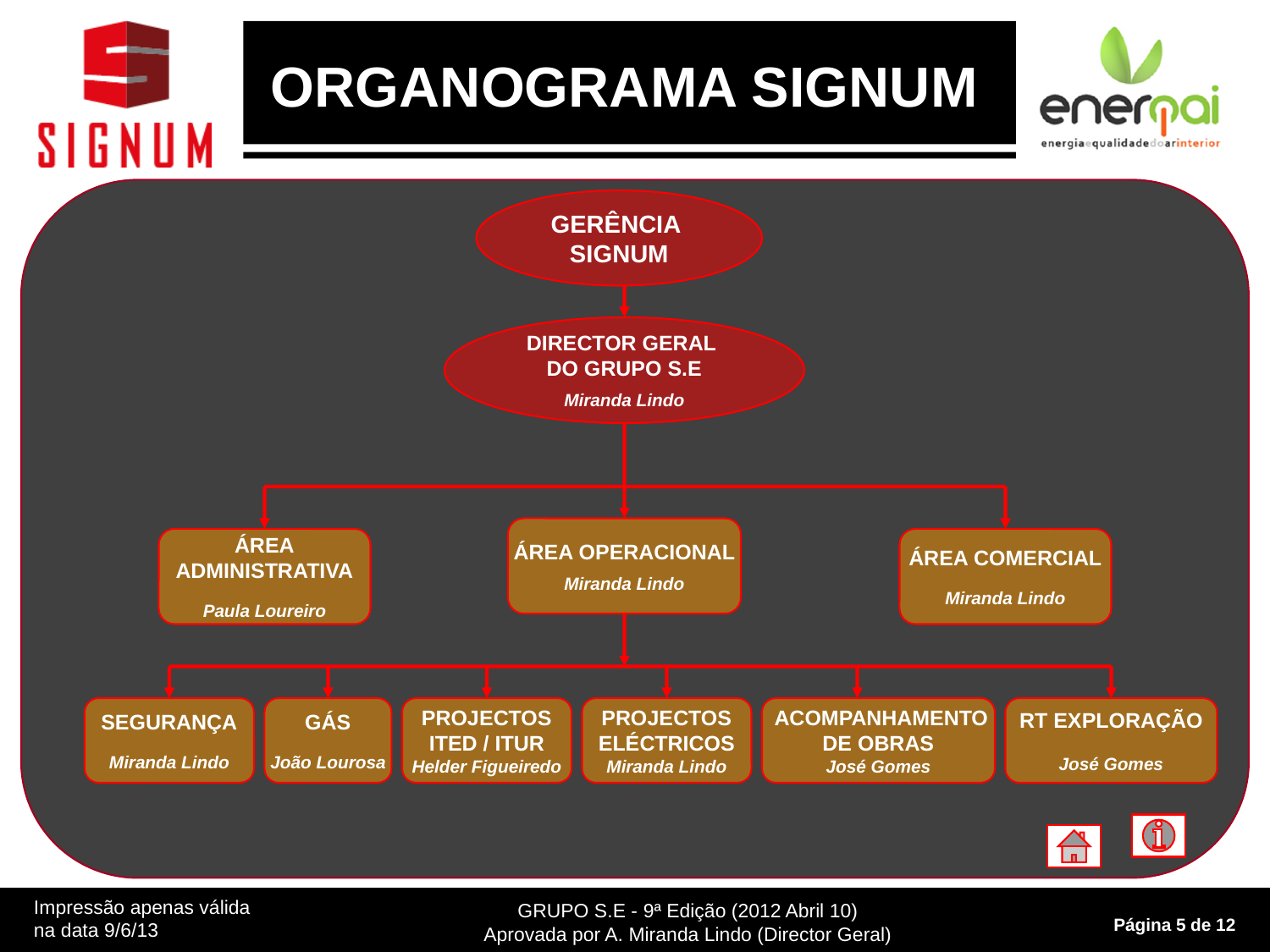

ORGANOGRAMA SIGNUM
GERÊNCIA
SIGNUM

DIRECTOR GERAL
DO GRUPO S.E

Miranda Lindo

ÁREA OPERACIONAL

Miranda Lindo
ÁREA
ADMINISTRATIVA

Paula Loureiro
ÁREA COMERCIAL

Miranda Lindo

SEGURANÇA

Miranda Lindo
GÁS

João Lourosa
PROJECTOS
ITED / ITUR
Helder Figueiredo
PROJECTOS
ELÉCTRICOS
Miranda Lindo
 ACOMPANHAMENTO
DE OBRAS
José Gomes
 RT EXPLORAÇÃO

José Gomes

Impressão apenas válida na data 9/6/13
GRUPO S.E - 9ª Edição (2012 Abril 10)
Aprovada por A. Miranda Lindo (Director Geral)